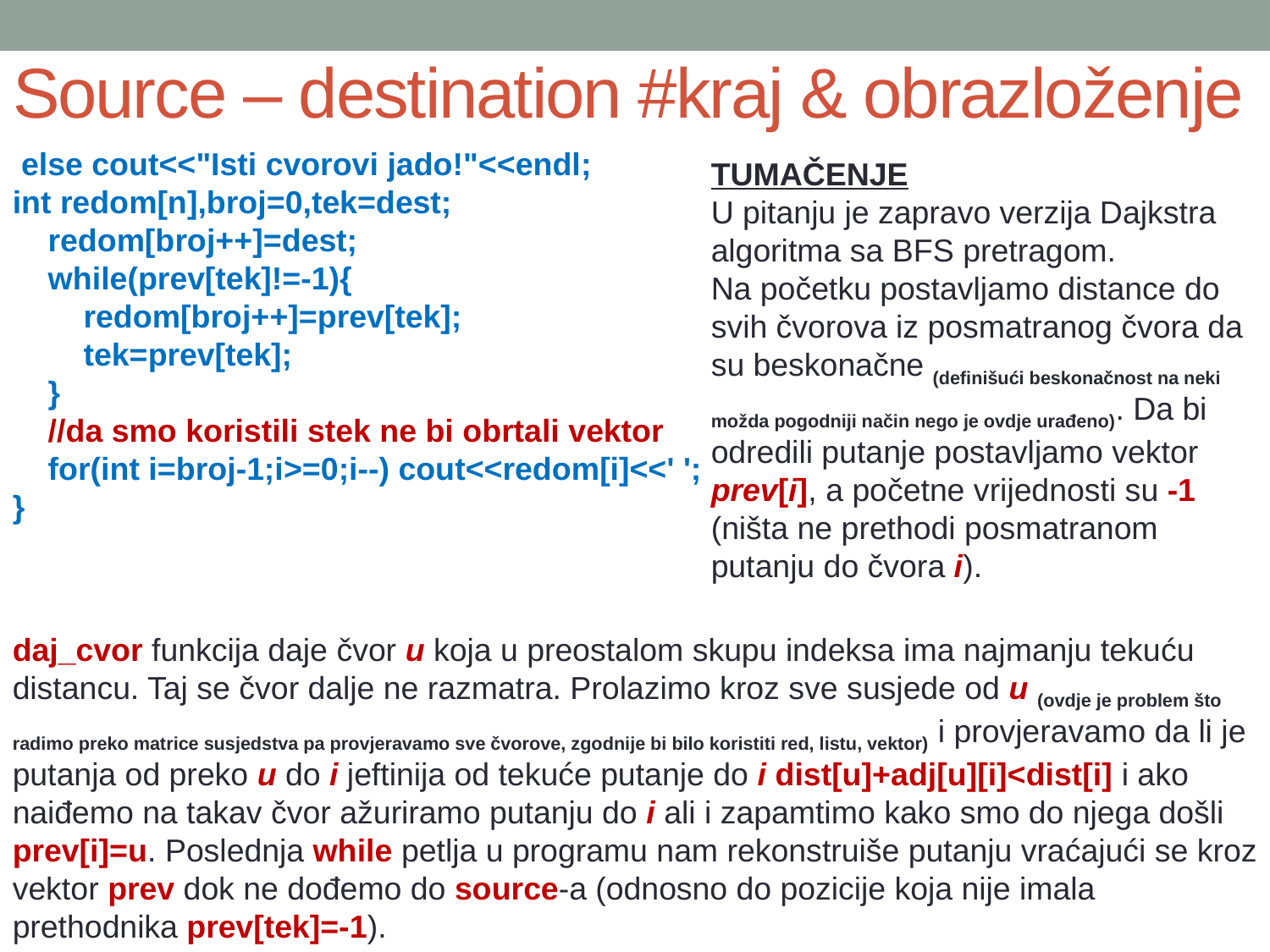

# Source – destination #kraj & obrazloženje
 else cout<<"Isti cvorovi jado!"<<endl;
int redom[n],broj=0,tek=dest;
    redom[broj++]=dest;
    while(prev[tek]!=-1){
        redom[broj++]=prev[tek];
        tek=prev[tek];
    }
    //da smo koristili stek ne bi obrtali vektor
    for(int i=broj-1;i>=0;i--) cout<<redom[i]<<' ';
}
TUMAČENJE
U pitanju je zapravo verzija Dajkstra algoritma sa BFS pretragom.
Na početku postavljamo distance do svih čvorova iz posmatranog čvora da su beskonačne (definišući beskonačnost na neki možda pogodniji način nego je ovdje urađeno). Da bi odredili putanje postavljamo vektor prev[i], a početne vrijednosti su -1 (ništa ne prethodi posmatranom putanju do čvora i).

daj_cvor funkcija daje čvor u koja u preostalom skupu indeksa ima najmanju tekuću distancu. Taj se čvor dalje ne razmatra. Prolazimo kroz sve susjede od u (ovdje je problem što radimo preko matrice susjedstva pa provjeravamo sve čvorove, zgodnije bi bilo koristiti red, listu, vektor) i provjeravamo da li je putanja od preko u do i jeftinija od tekuće putanje do i dist[u]+adj[u][i]<dist[i] i ako naiđemo na takav čvor ažuriramo putanju do i ali i zapamtimo kako smo do njega došli prev[i]=u. Poslednja while petlja u programu nam rekonstruiše putanju vraćajući se kroz vektor prev dok ne dođemo do source-a (odnosno do pozicije koja nije imala prethodnika prev[tek]=-1).